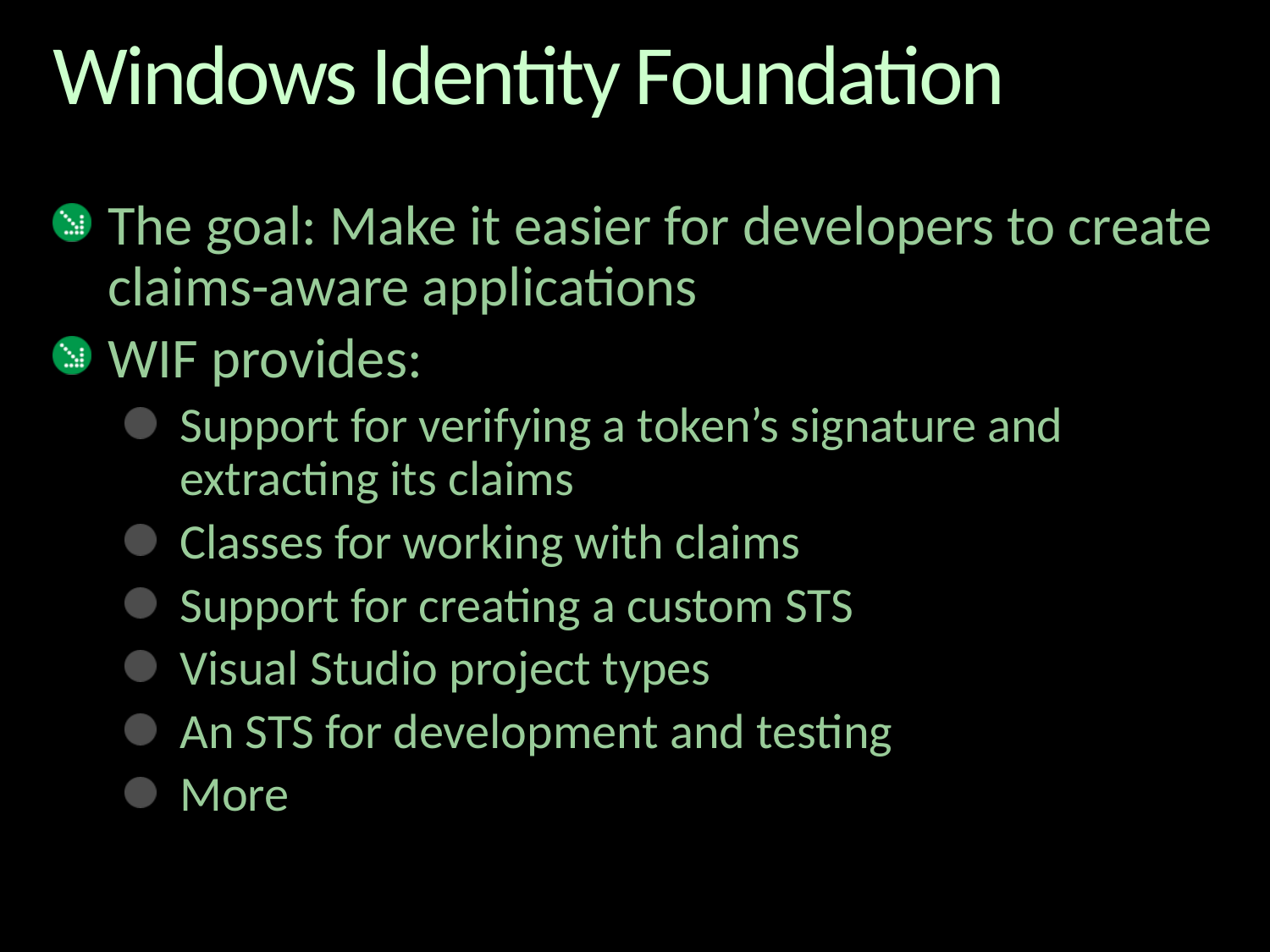

# Windows Identity Foundation
The goal: Make it easier for developers to create claims-aware applications
WIF provides:
Support for verifying a token’s signature and extracting its claims
Classes for working with claims
Support for creating a custom STS
Visual Studio project types
An STS for development and testing
More